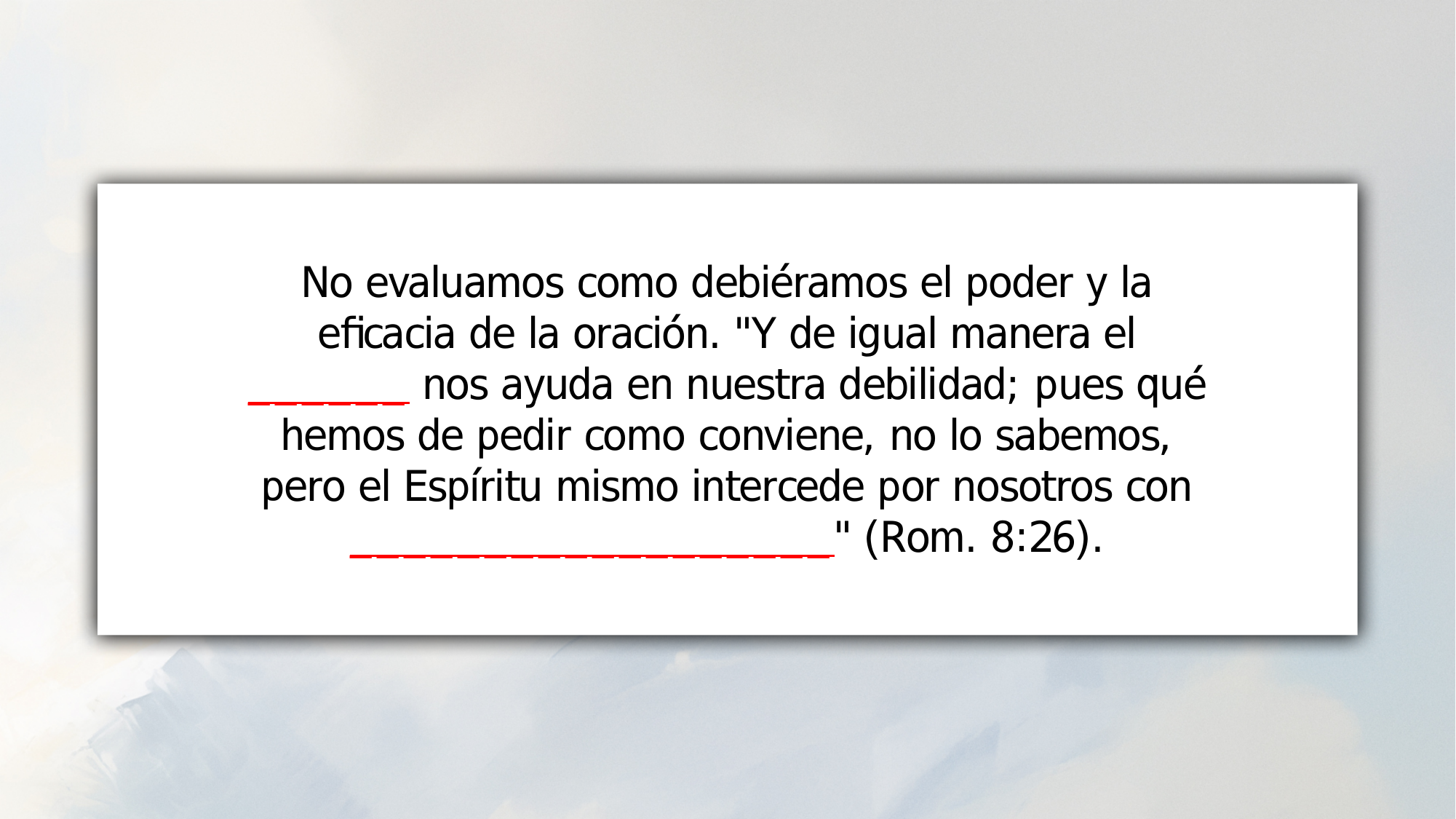

No evaluamos como debiéramos el poder y la eficacia de la oración. "Y de igual manera el ______ nos ayuda en nuestra debilidad; pues qué hemos de pedir como conviene, no lo sabemos, pero el Espíritu mismo intercede por nosotros con __________________" (Rom. 8:26).